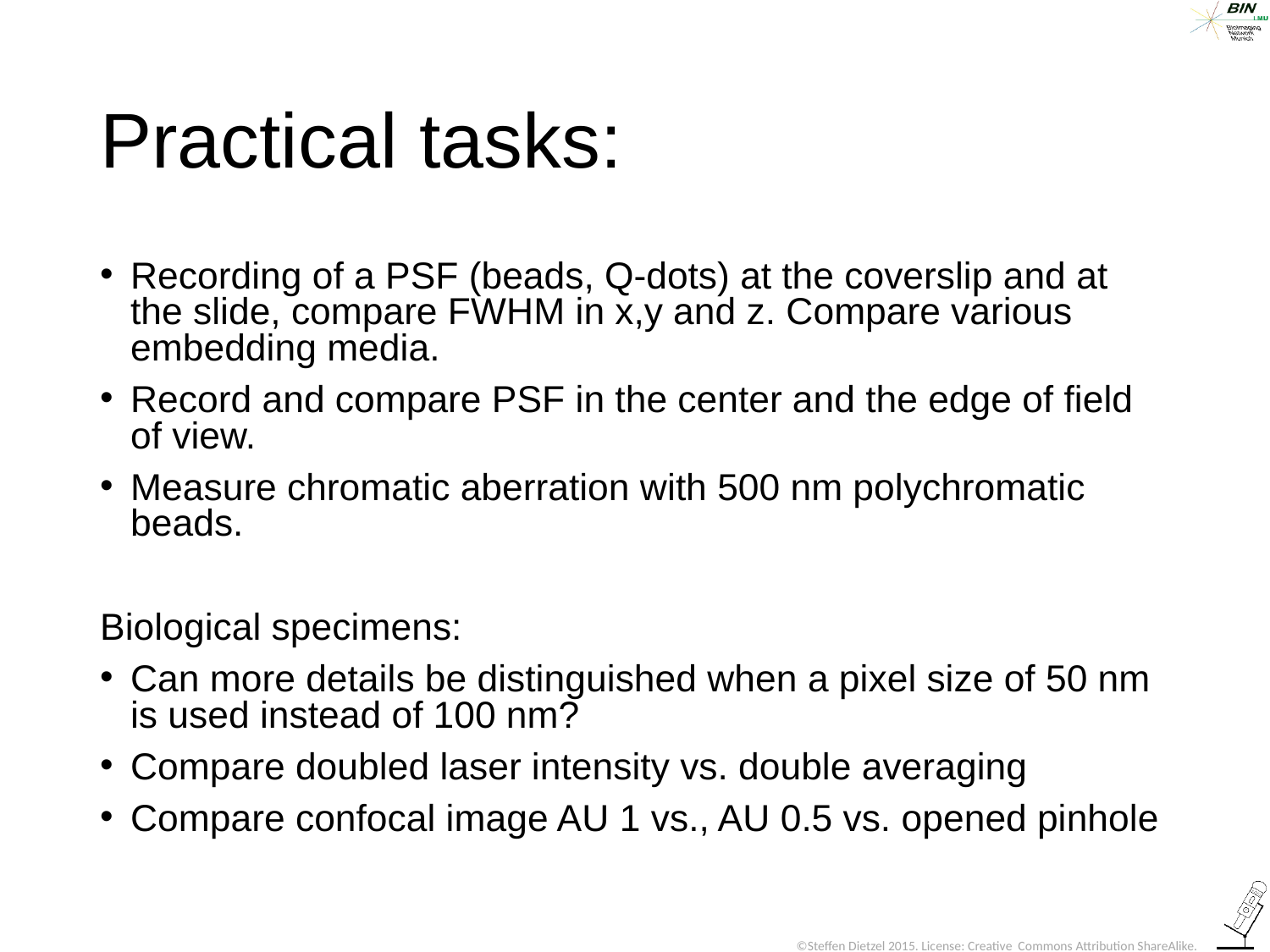

# Practical tasks:
Recording of a PSF (beads, Q-dots) at the coverslip and at the slide, compare FWHM in x,y and z. Compare various embedding media.
Record and compare PSF in the center and the edge of field of view.
Measure chromatic aberration with 500 nm polychromatic beads.

Biological specimens:
Can more details be distinguished when a pixel size of 50 nm is used instead of 100 nm?
Compare doubled laser intensity vs. double averaging
Compare confocal image AU 1 vs., AU 0.5 vs. opened pinhole